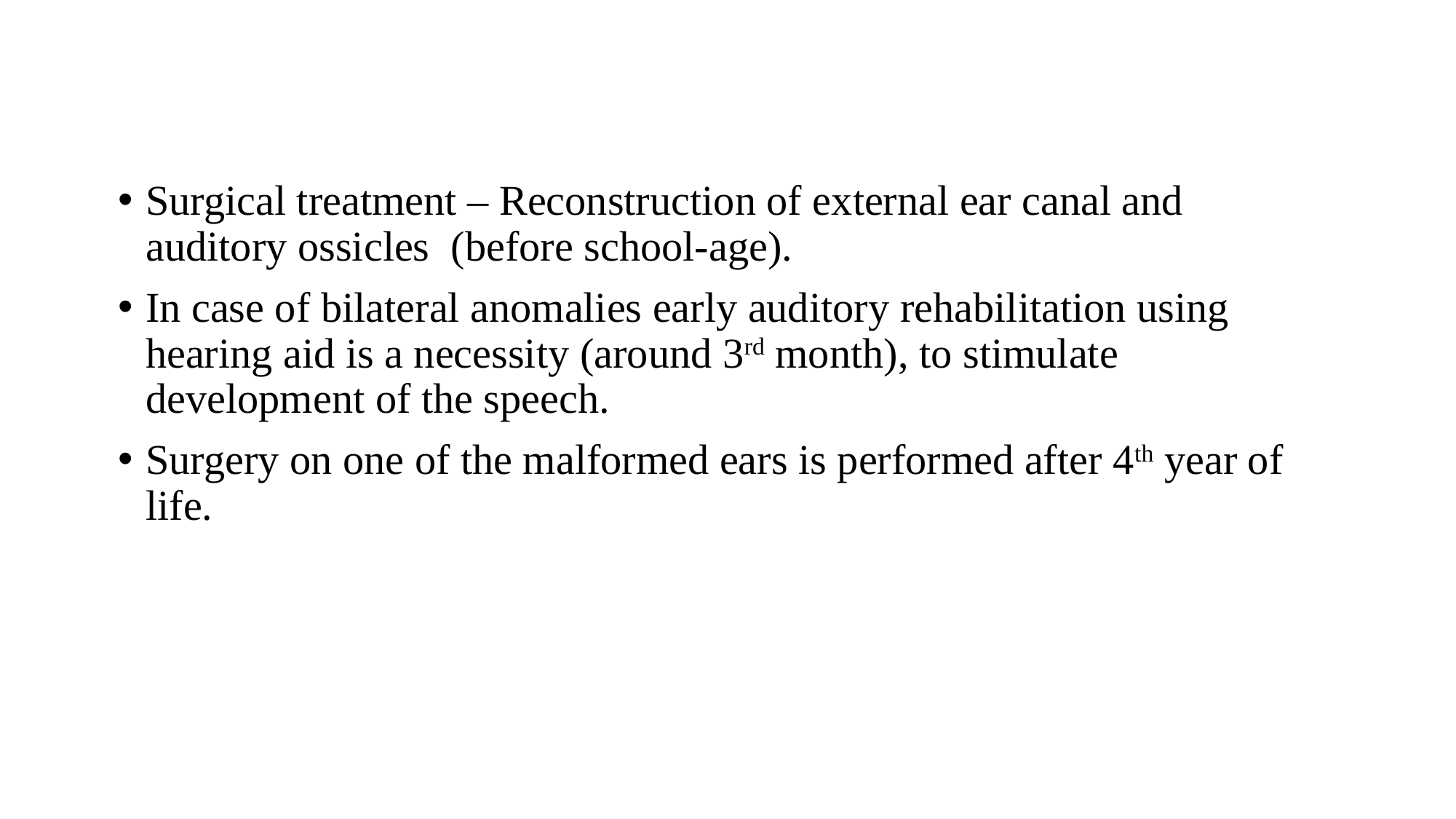

Surgical treatment – Reconstruction of external ear canal and auditory ossicles  (before school-age).
In case of bilateral anomalies early auditory rehabilitation using hearing aid is a necessity (around 3rd month), to stimulate development of the speech.
Surgery on one of the malformed ears is performed after 4th year of life.